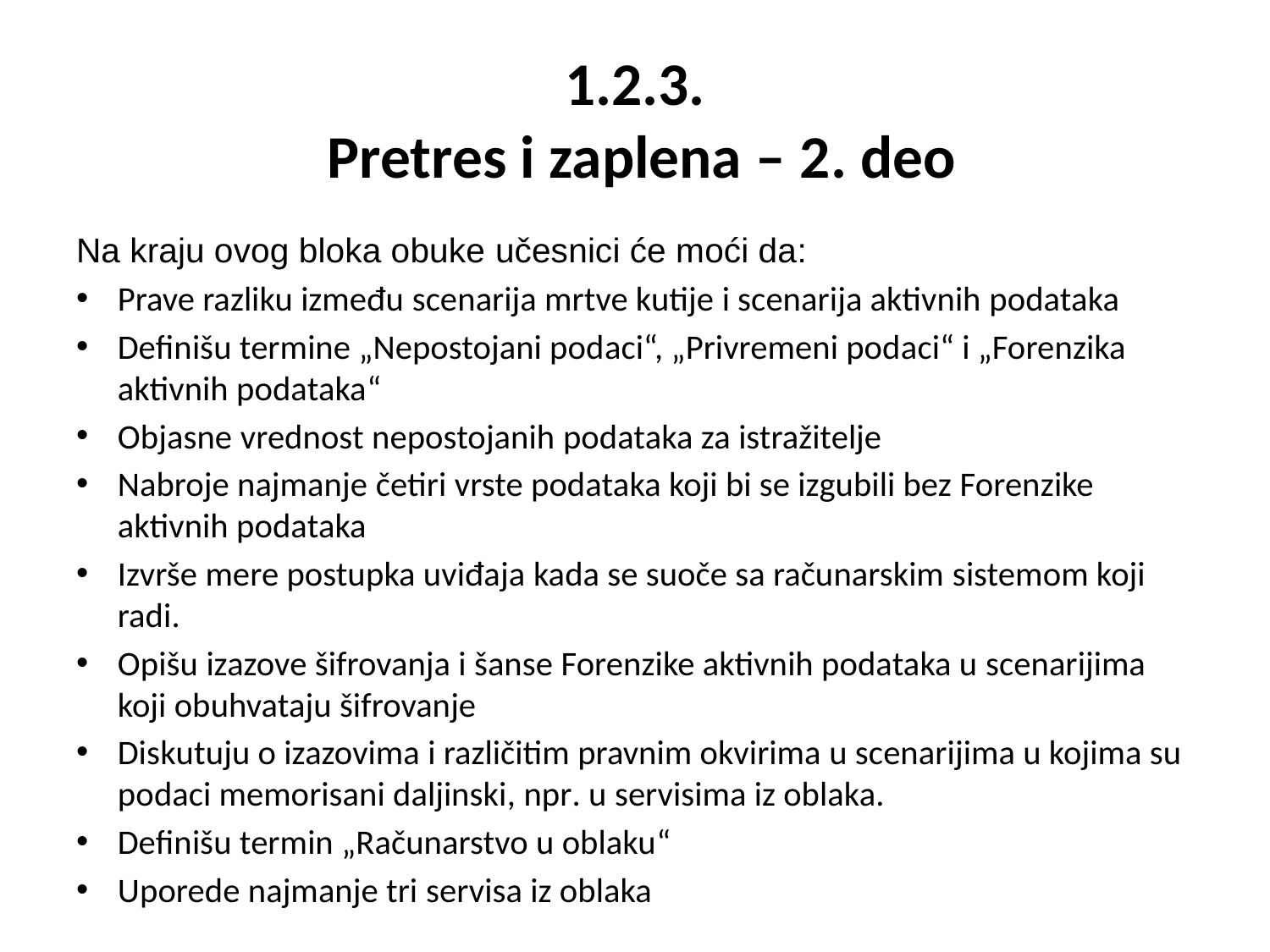

# 1.2.3. Pretres i zaplena – 2. deo
Na kraju ovog bloka obuke učesnici će moći da:
Prave razliku između scenarija mrtve kutije i scenarija aktivnih podataka
Definišu termine „Nepostojani podaci“, „Privremeni podaci“ i „Forenzika aktivnih podataka“
Objasne vrednost nepostojanih podataka za istražitelje
Nabroje najmanje četiri vrste podataka koji bi se izgubili bez Forenzike aktivnih podataka
Izvrše mere postupka uviđaja kada se suoče sa računarskim sistemom koji radi.
Opišu izazove šifrovanja i šanse Forenzike aktivnih podataka u scenarijima koji obuhvataju šifrovanje
Diskutuju o izazovima i različitim pravnim okvirima u scenarijima u kojima su podaci memorisani daljinski, npr. u servisima iz oblaka.
Definišu termin „Računarstvo u oblaku“
Uporede najmanje tri servisa iz oblaka